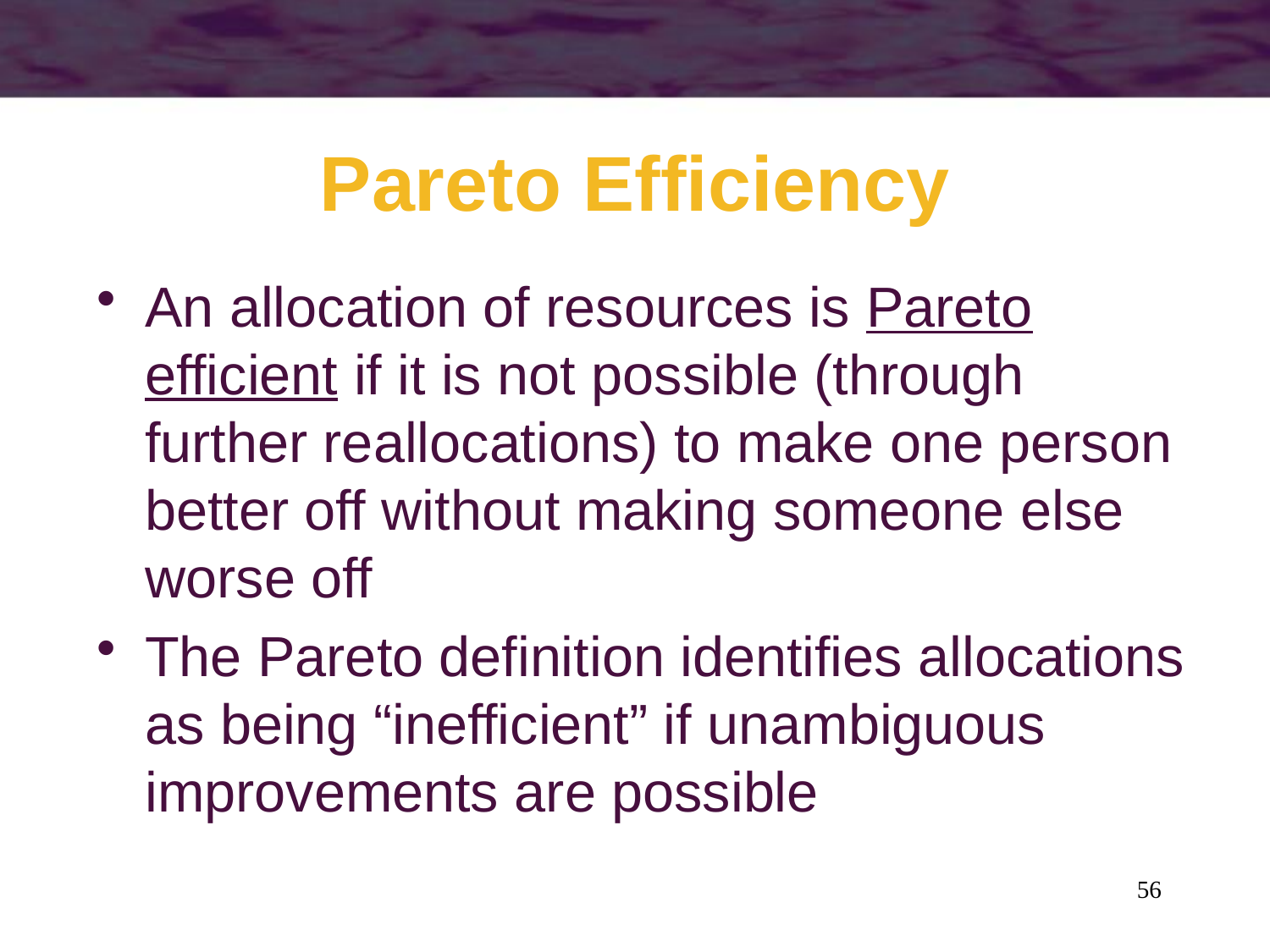

# Pareto Efficiency
An allocation of resources is Pareto efficient if it is not possible (through further reallocations) to make one person better off without making someone else worse off
The Pareto definition identifies allocations as being “inefficient” if unambiguous improvements are possible
56